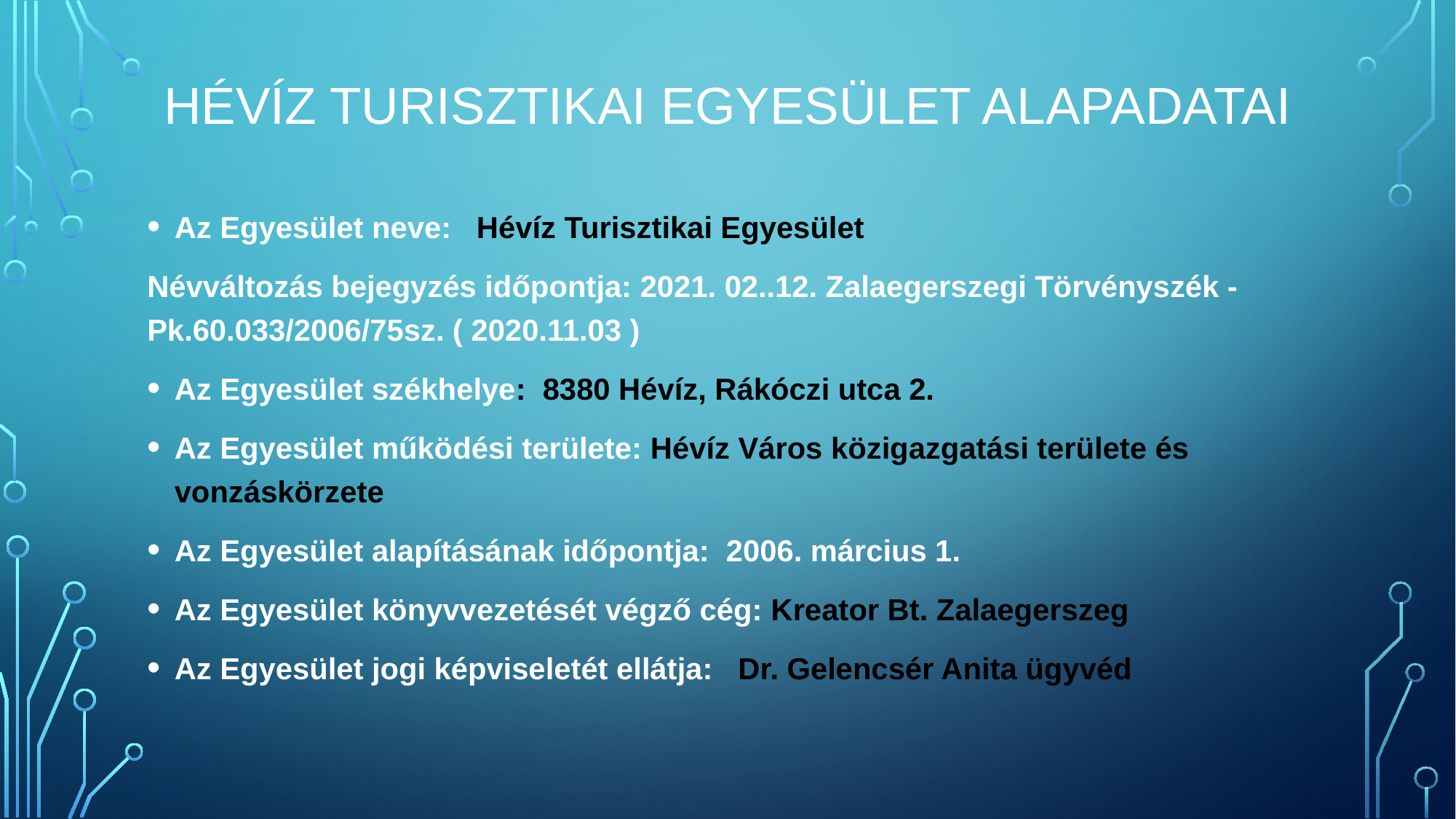

# Hévíz Turisztikai Egyesület alapadatai
Az Egyesület neve:   Hévíz Turisztikai Egyesület
Névváltozás bejegyzés időpontja: 2021. 02..12. Zalaegerszegi Törvényszék -Pk.60.033/2006/75sz. ( 2020.11.03 )
Az Egyesület székhelye:  8380 Hévíz, Rákóczi utca 2.
Az Egyesület működési területe: Hévíz Város közigazgatási területe és vonzáskörzete
Az Egyesület alapításának időpontja:  2006. március 1.
Az Egyesület könyvvezetését végző cég: Kreator Bt. Zalaegerszeg
Az Egyesület jogi képviseletét ellátja:   Dr. Gelencsér Anita ügyvéd